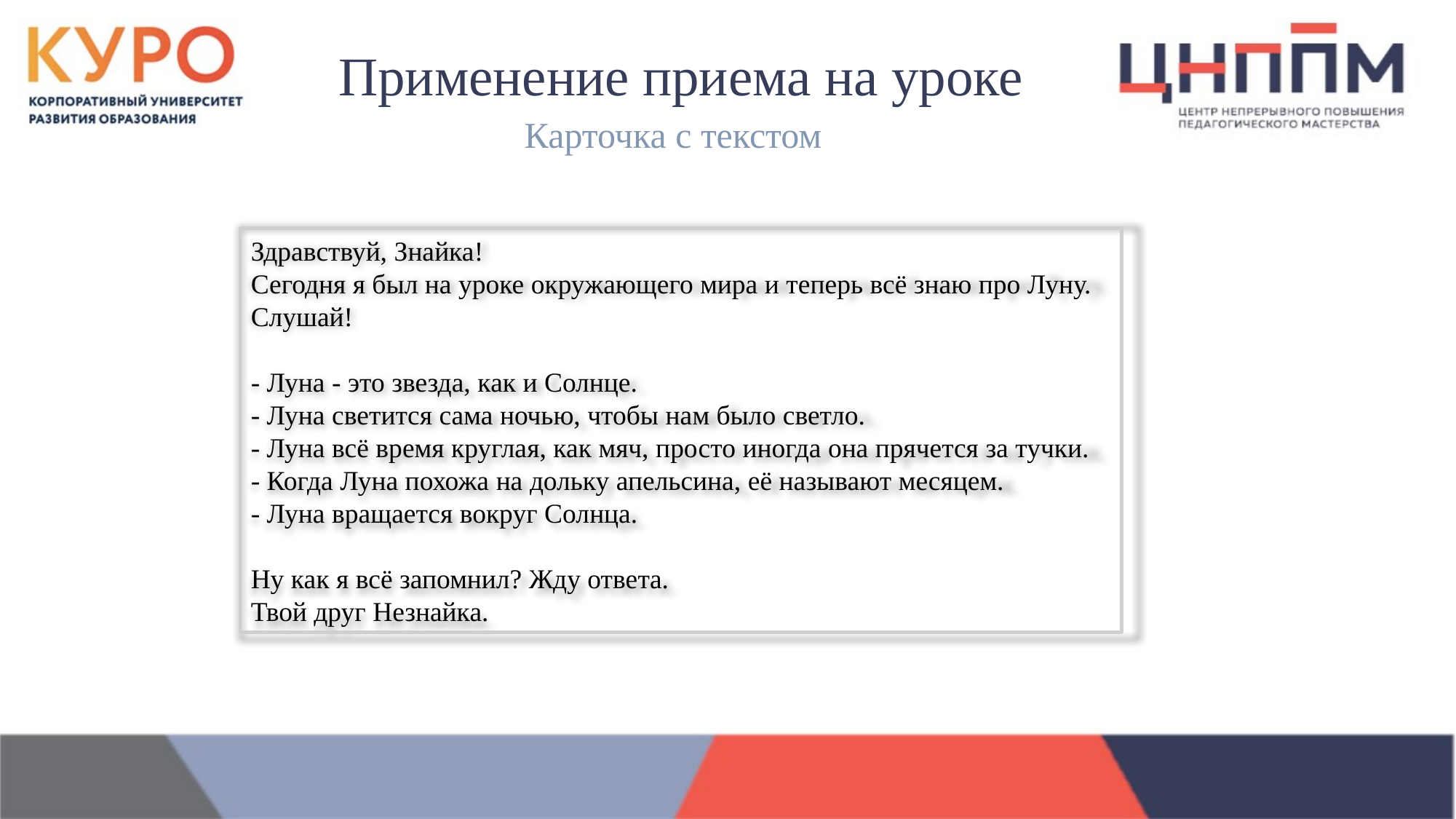

Применение приема на уроке
Карточка с текстом
Здравствуй, Знайка!
Сегодня я был на уроке окружающего мира и теперь всё знаю про Луну. Слушай!

- Луна - это звезда, как и Солнце.
- Луна светится сама ночью, чтобы нам было светло.
- Луна всё время круглая, как мяч, просто иногда она прячется за тучки.
- Когда Луна похожа на дольку апельсина, её называют месяцем.
- Луна вращается вокруг Солнца.

Ну как я всё запомнил? Жду ответа.
Твой друг Незнайка.